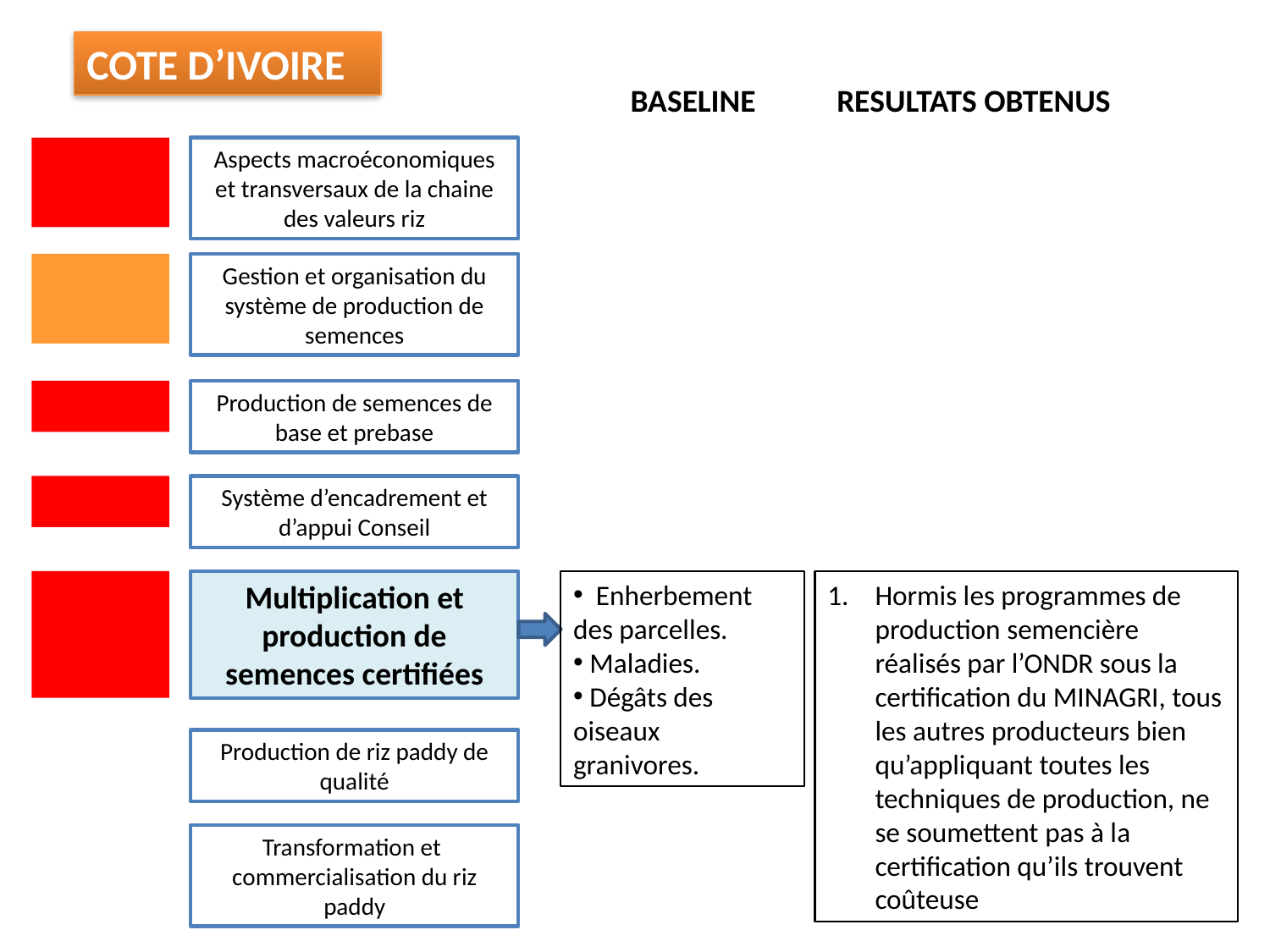

COTE D’IVOIRE
BASELINE
RESULTATS OBTENUS

Aspects macroéconomiques et transversaux de la chaine des valeurs riz
Gestion et organisation du système de production de semences

Production de semences de base et prebase

Système d’encadrement et d’appui Conseil

Multiplication et production de semences certifiées
  Enherbement des parcelles.
 Maladies.
 Dégâts des oiseaux granivores.
Hormis les programmes de production semencière réalisés par l’ONDR sous la certification du MINAGRI, tous les autres producteurs bien qu’appliquant toutes les techniques de production, ne se soumettent pas à la certification qu’ils trouvent coûteuse

Production de riz paddy de qualité
Transformation et  commercialisation du riz paddy